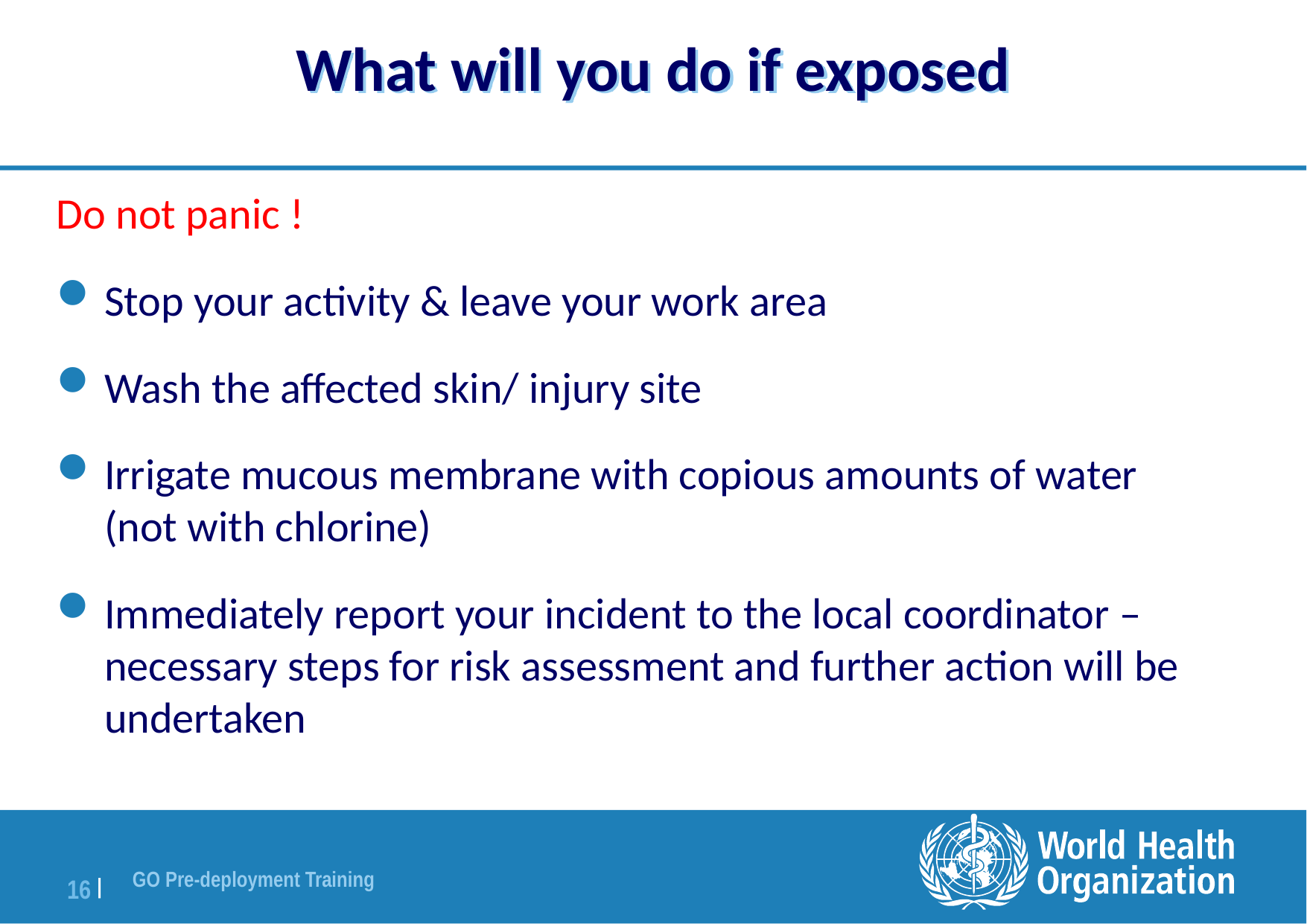

# What will you do if exposed

Do not panic !
Stop your activity & leave your work area
Wash the affected skin/ injury site
Irrigate mucous membrane with copious amounts of water (not with chlorine)
Immediately report your incident to the local coordinator – necessary steps for risk assessment and further action will be undertaken